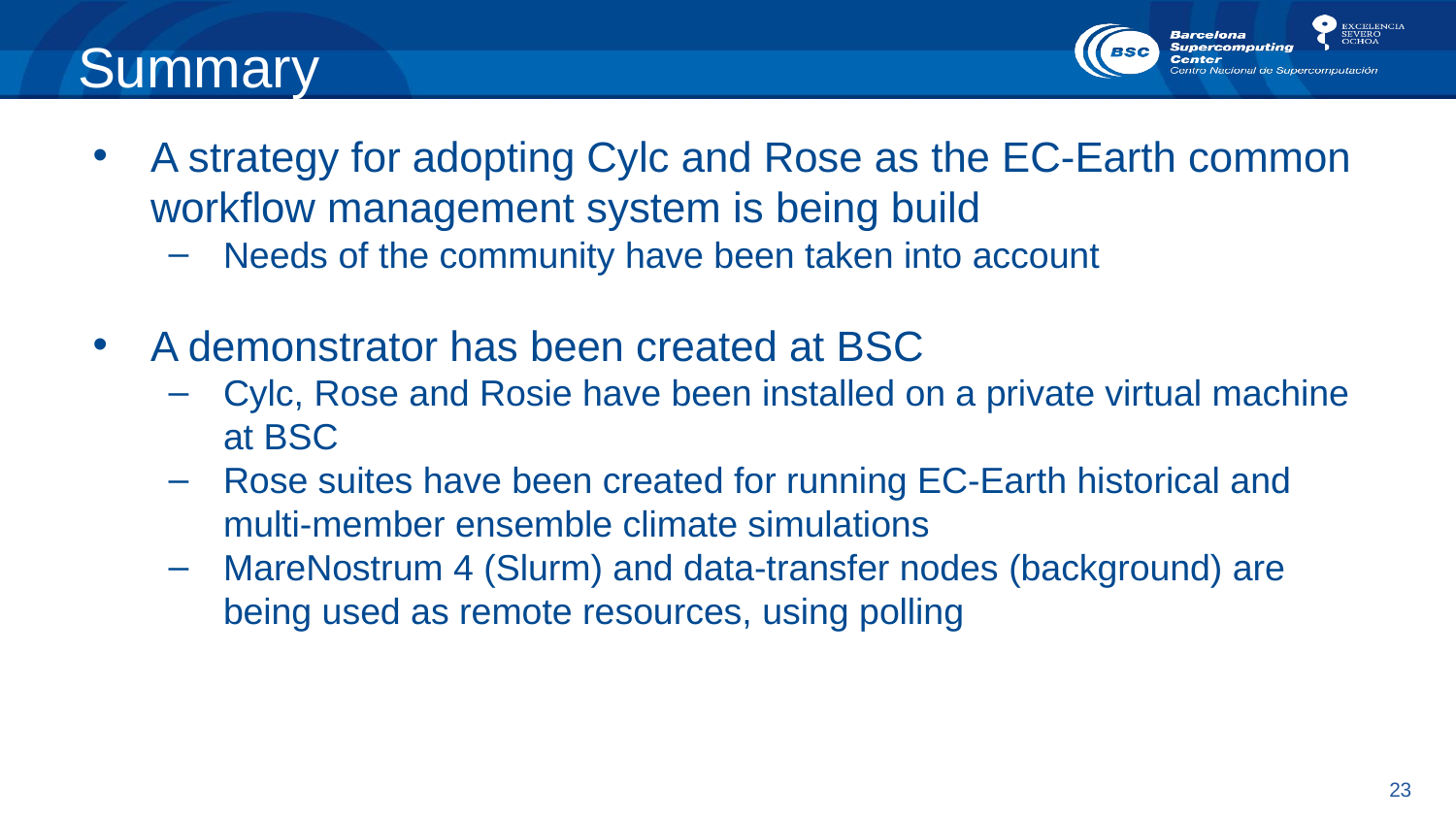

# Summary
A strategy for adopting Cylc and Rose as the EC-Earth common workflow management system is being build
Needs of the community have been taken into account
A demonstrator has been created at BSC
Cylc, Rose and Rosie have been installed on a private virtual machine at BSC
Rose suites have been created for running EC-Earth historical and multi-member ensemble climate simulations
MareNostrum 4 (Slurm) and data-transfer nodes (background) are being used as remote resources, using polling